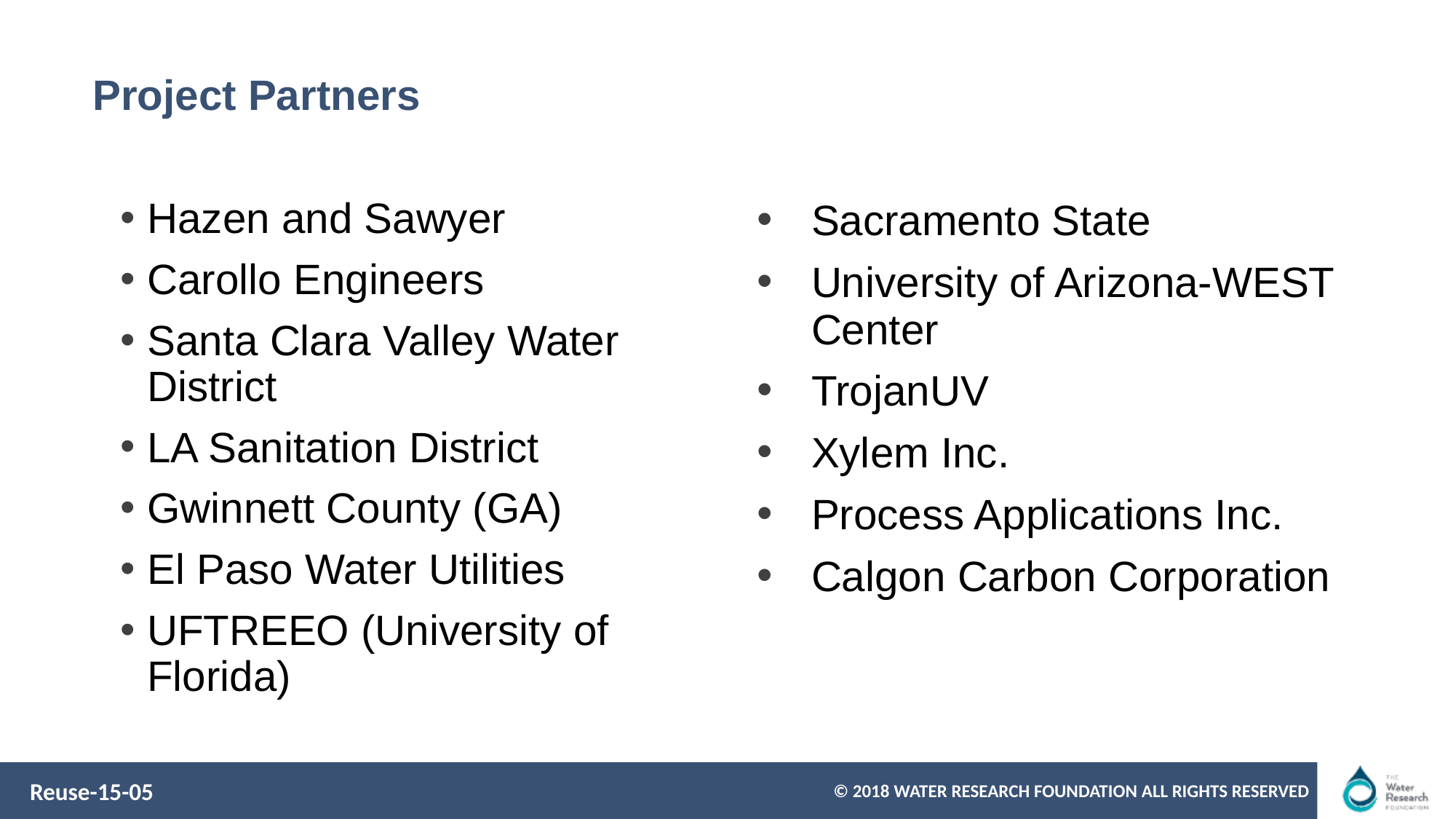

# Project Partners
Sacramento State
University of Arizona-WEST Center
TrojanUV
Xylem Inc.
Process Applications Inc.
Calgon Carbon Corporation

Hazen and Sawyer
Carollo Engineers
Santa Clara Valley Water District
LA Sanitation District
Gwinnett County (GA)
El Paso Water Utilities
UFTREEO (University of Florida)